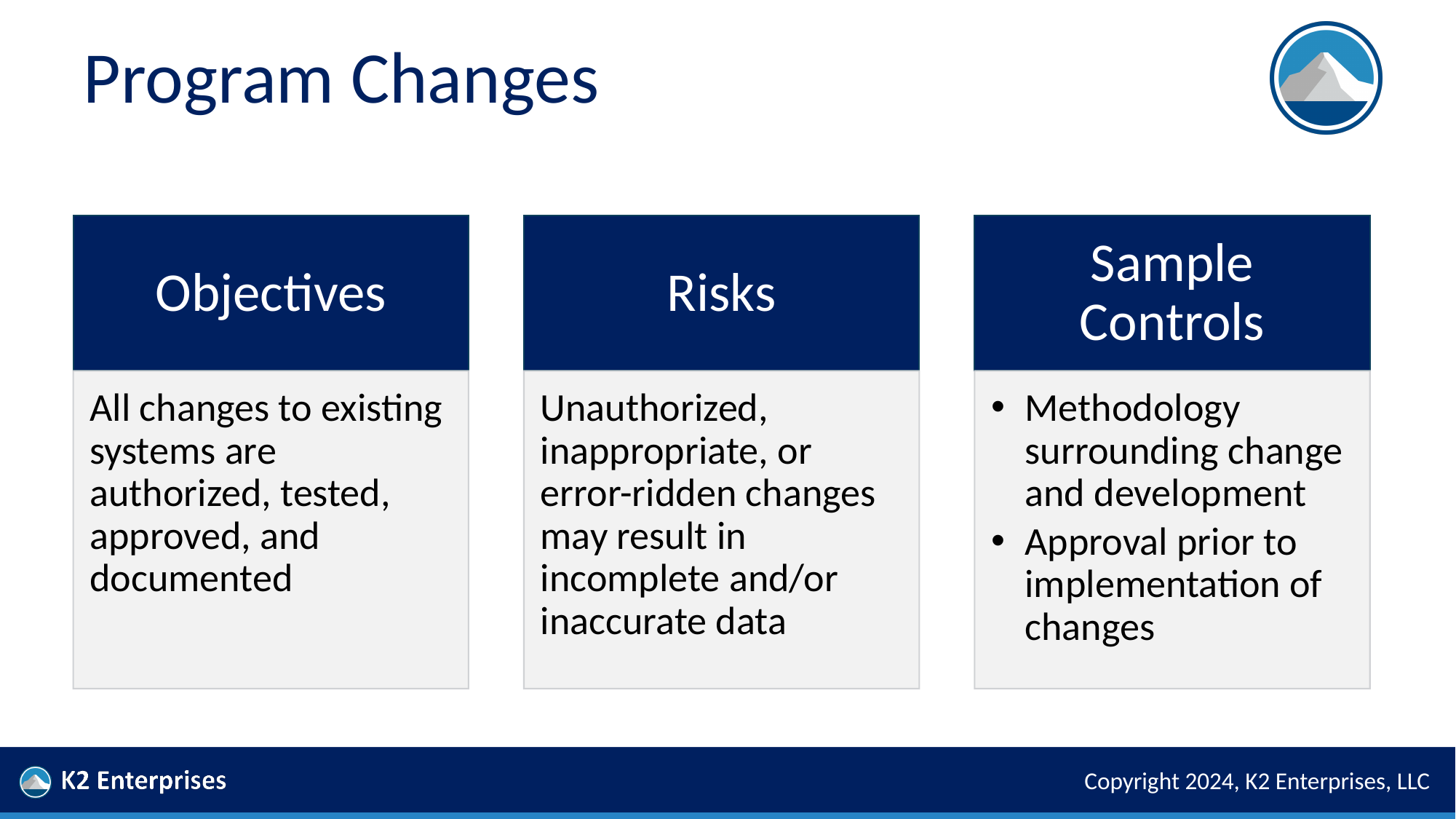

# Program Changes
Objectives
All changes to existing systems are authorized, tested, approved, and documented
Risks
Unauthorized, inappropriate, or error-ridden changes may result in incomplete and/or inaccurate data
Sample Controls
Methodology surrounding change and development
Approval prior to implementation of changes